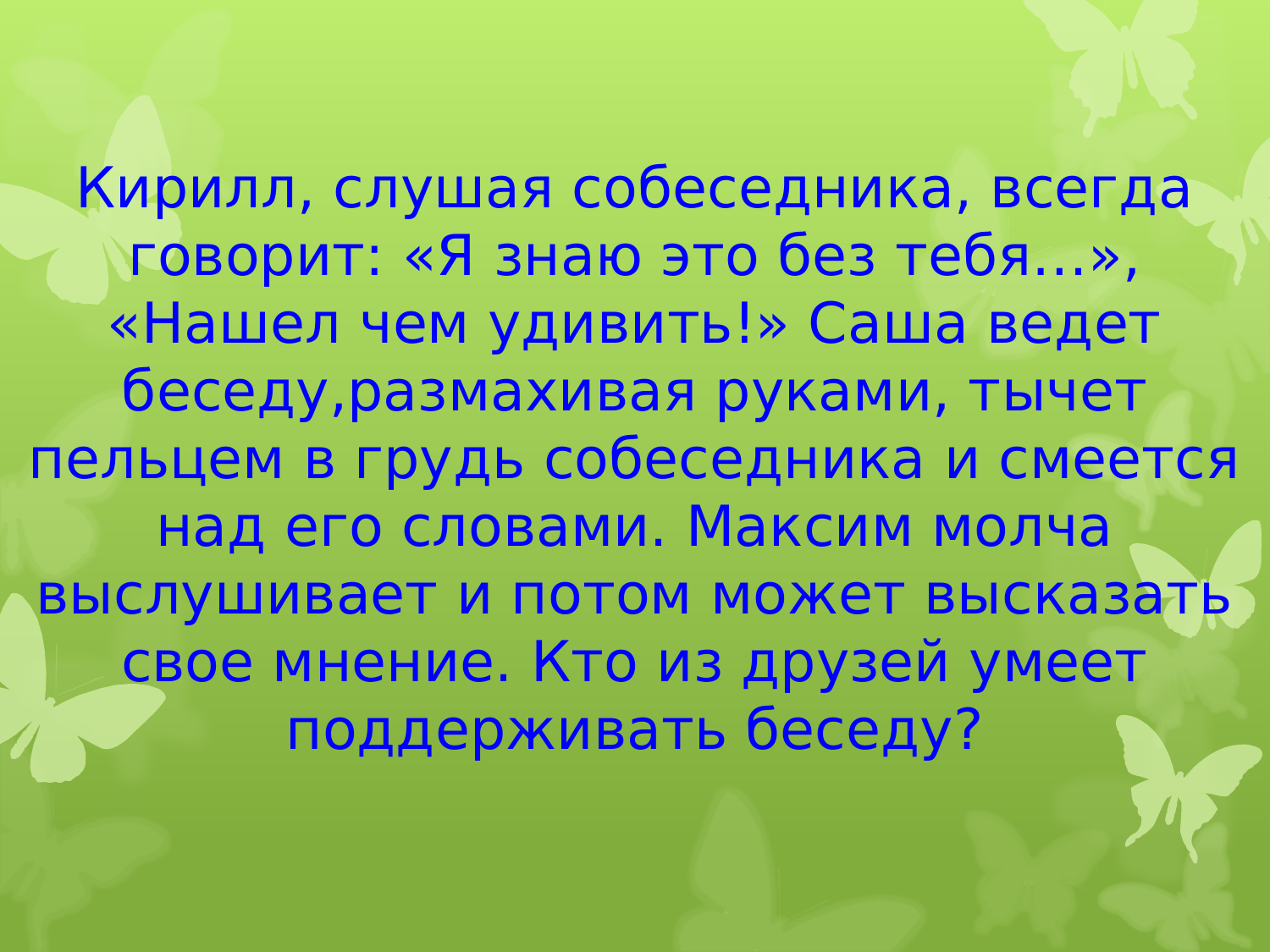

# Кирилл, слушая собеседника, всегда говорит: «Я знаю это без тебя…», «Нашел чем удивить!» Саша ведет беседу,размахивая руками, тычет пельцем в грудь собеседника и смеется над его словами. Максим молча выслушивает и потом может высказать свое мнение. Кто из друзей умеет поддерживать беседу?